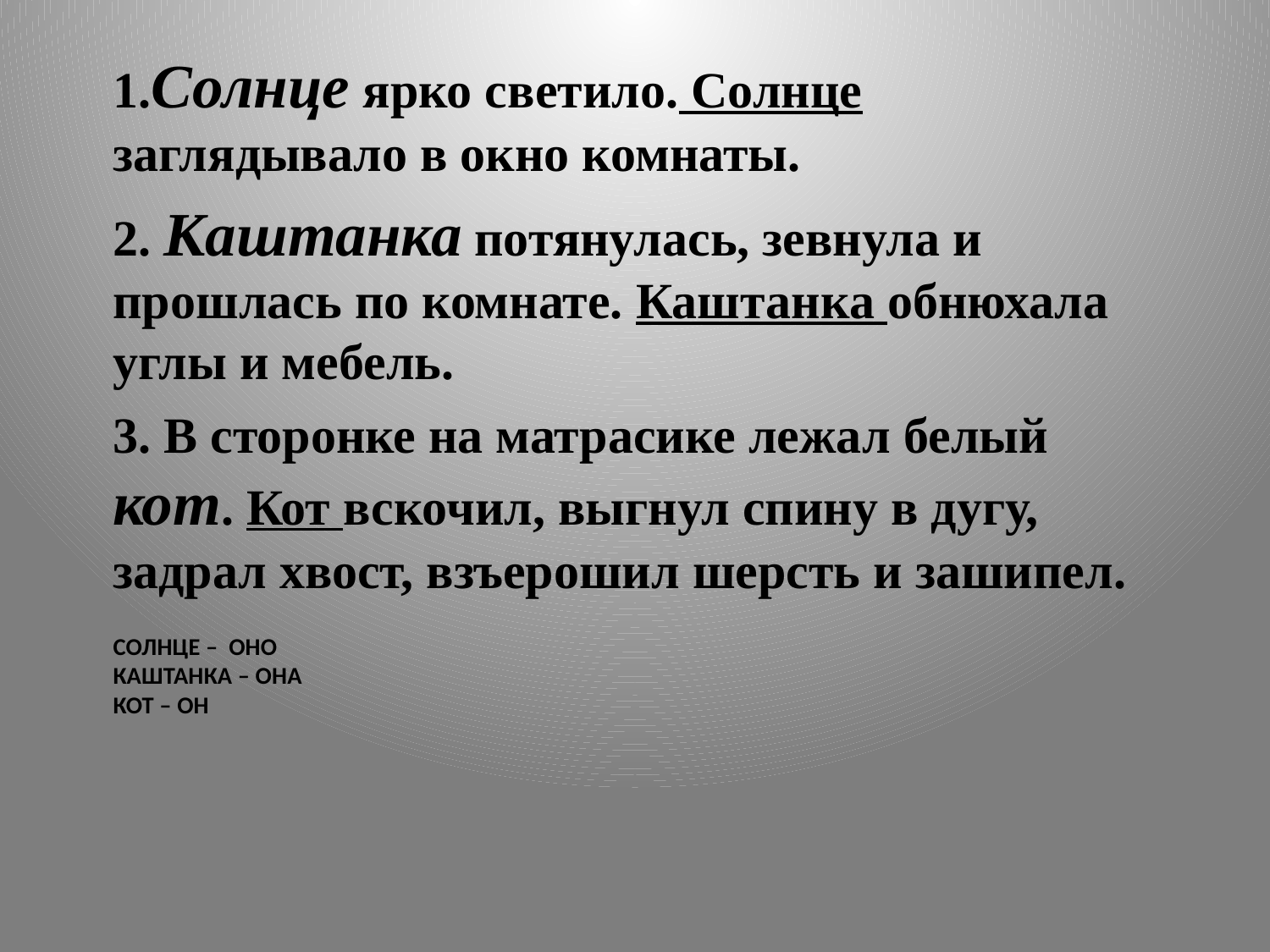

1.Солнце ярко светило. Солнце заглядывало в окно комнаты.
2. Каштанка потянулась, зевнула и прошлась по комнате. Каштанка обнюхала углы и мебель.
3. В сторонке на матрасике лежал белый кот. Кот вскочил, выгнул спину в дугу, задрал хвост, взъерошил шерсть и зашипел.
# Солнце –  оно Каштанка – она кот – он